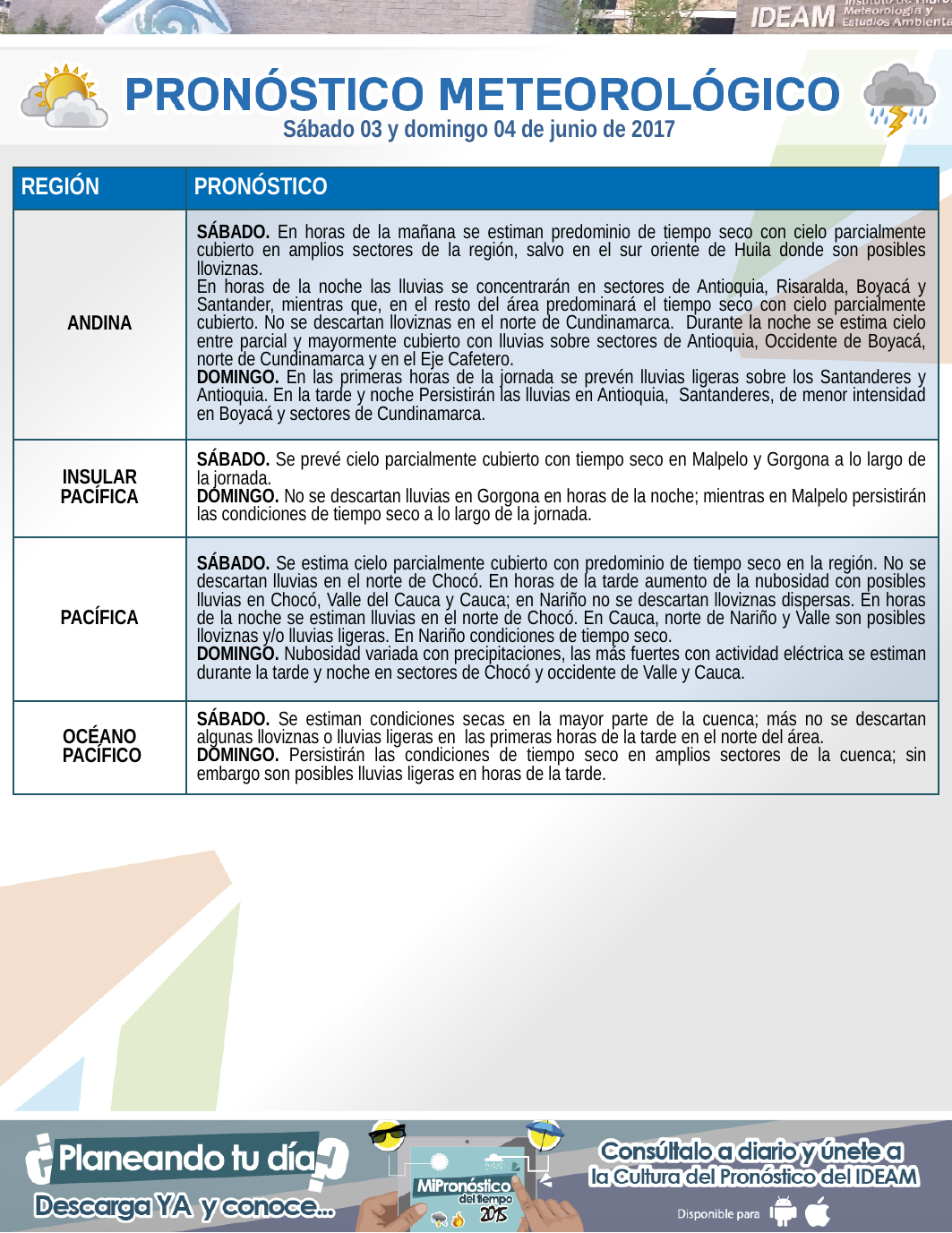

Sábado 03 y domingo 04 de junio de 2017
| REGIÓN | PRONÓSTICO |
| --- | --- |
| ANDINA | SÁBADO. En horas de la mañana se estiman predominio de tiempo seco con cielo parcialmente cubierto en amplios sectores de la región, salvo en el sur oriente de Huila donde son posibles lloviznas. En horas de la noche las lluvias se concentrarán en sectores de Antioquia, Risaralda, Boyacá y Santander, mientras que, en el resto del área predominará el tiempo seco con cielo parcialmente cubierto. No se descartan lloviznas en el norte de Cundinamarca. Durante la noche se estima cielo entre parcial y mayormente cubierto con lluvias sobre sectores de Antioquia, Occidente de Boyacá, norte de Cundinamarca y en el Eje Cafetero. DOMINGO. En las primeras horas de la jornada se prevén lluvias ligeras sobre los Santanderes y Antioquia. En la tarde y noche Persistirán las lluvias en Antioquia, Santanderes, de menor intensidad en Boyacá y sectores de Cundinamarca. |
| INSULAR PACÍFICA | SÁBADO. Se prevé cielo parcialmente cubierto con tiempo seco en Malpelo y Gorgona a lo largo de la jornada. DOMINGO. No se descartan lluvias en Gorgona en horas de la noche; mientras en Malpelo persistirán las condiciones de tiempo seco a lo largo de la jornada. |
| PACÍFICA | SÁBADO. Se estima cielo parcialmente cubierto con predominio de tiempo seco en la región. No se descartan lluvias en el norte de Chocó. En horas de la tarde aumento de la nubosidad con posibles lluvias en Chocó, Valle del Cauca y Cauca; en Nariño no se descartan lloviznas dispersas. En horas de la noche se estiman lluvias en el norte de Chocó. En Cauca, norte de Nariño y Valle son posibles lloviznas y/o lluvias ligeras. En Nariño condiciones de tiempo seco. DOMINGO. Nubosidad variada con precipitaciones, las más fuertes con actividad eléctrica se estiman durante la tarde y noche en sectores de Chocó y occidente de Valle y Cauca. |
| OCÉANO PACÍFICO | SÁBADO. Se estiman condiciones secas en la mayor parte de la cuenca; más no se descartan algunas lloviznas o lluvias ligeras en las primeras horas de la tarde en el norte del área. DOMINGO. Persistirán las condiciones de tiempo seco en amplios sectores de la cuenca; sin embargo son posibles lluvias ligeras en horas de la tarde. |